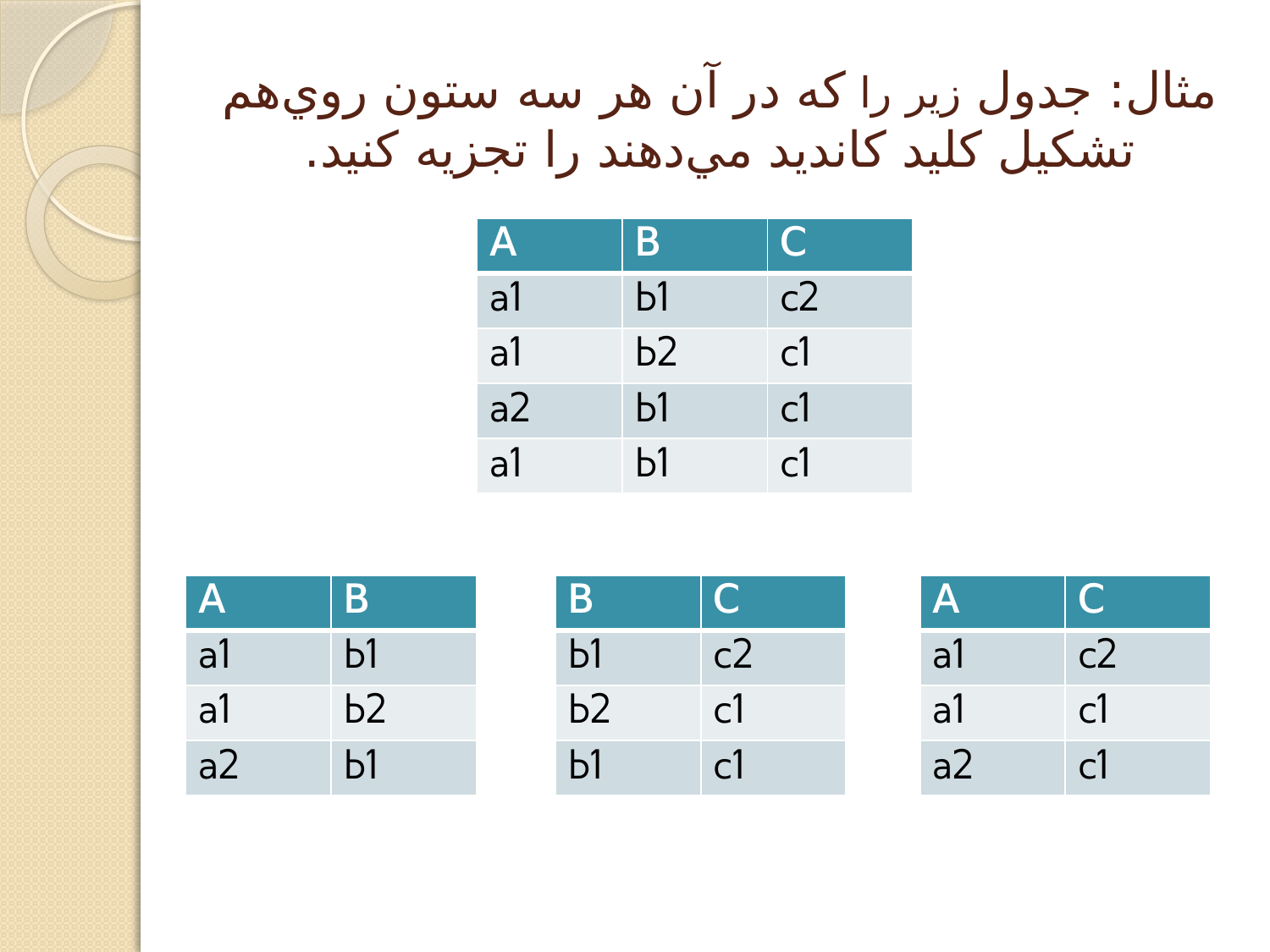

# مثال: جدول زير را که در آن هر سه ستون روي‌هم تشکيل کليد کانديد مي‌دهند را تجزيه کنيد.
| A | B | C |
| --- | --- | --- |
| a1 | b1 | c2 |
| a1 | b2 | c1 |
| a2 | b1 | c1 |
| a1 | b1 | c1 |
| A | B |
| --- | --- |
| a1 | b1 |
| a1 | b2 |
| a2 | b1 |
| B | C |
| --- | --- |
| b1 | c2 |
| b2 | c1 |
| b1 | c1 |
| A | C |
| --- | --- |
| a1 | c2 |
| a1 | c1 |
| a2 | c1 |